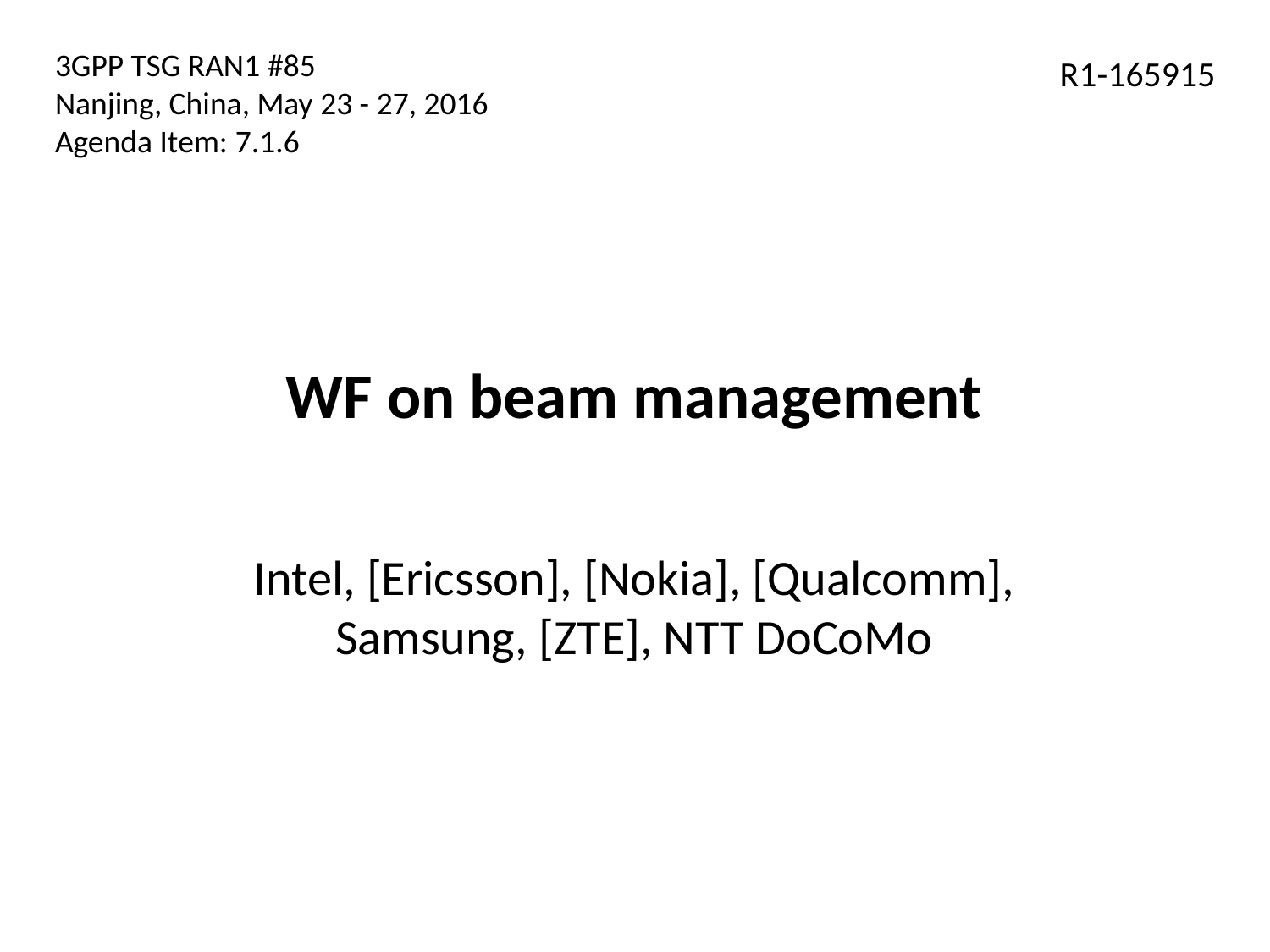

3GPP TSG RAN1 #85
Nanjing, China, May 23 - 27, 2016
Agenda Item: 7.1.6
R1-165915
# WF on beam management
Intel, [Ericsson], [Nokia], [Qualcomm], Samsung, [ZTE], NTT DoCoMo